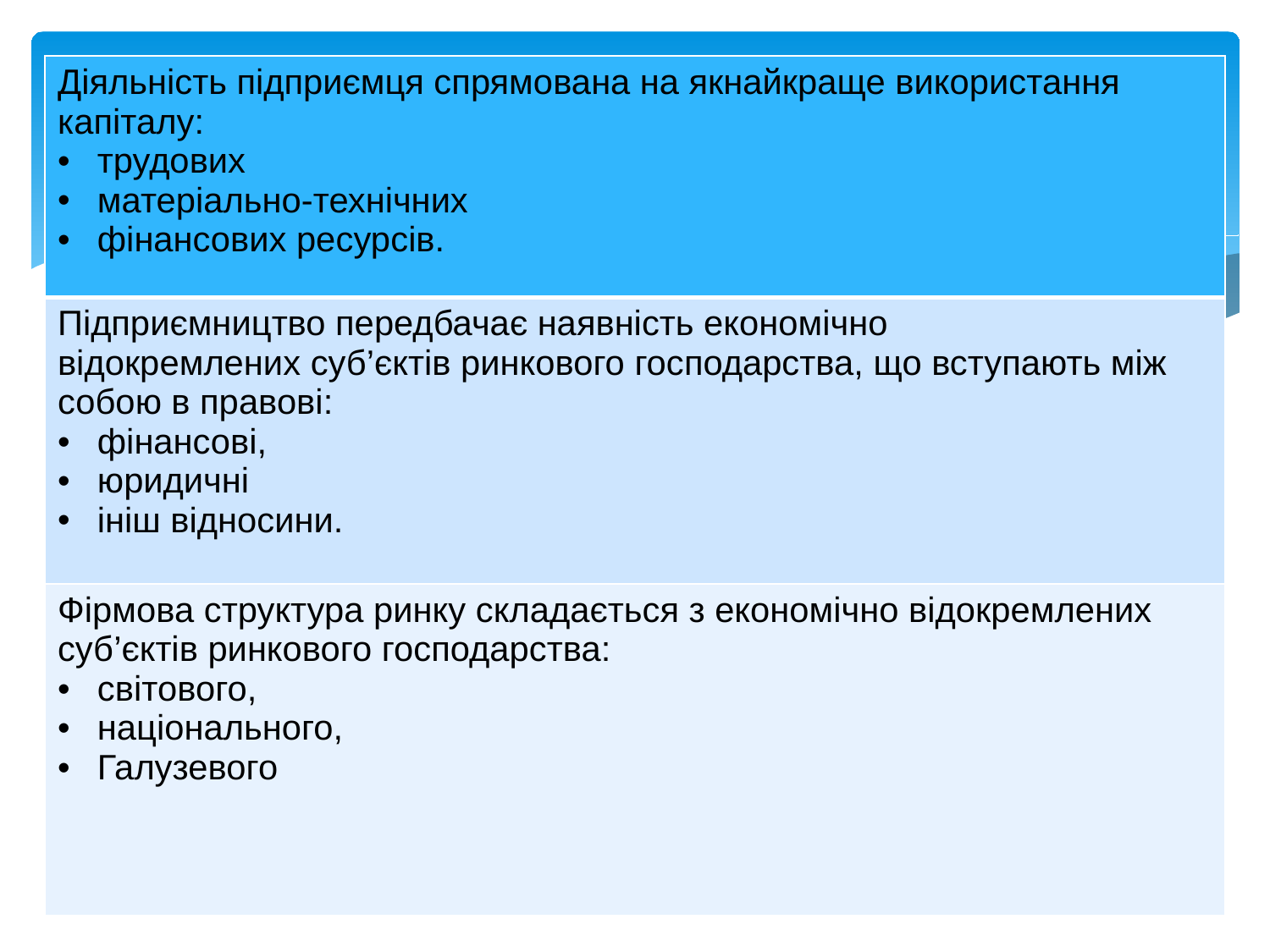

| Діяльність підприємця спрямована на якнайкраще використання капіталу: трудових матеріально-технічних фінансових ресурсів. |
| --- |
| Підприємництво передбачає наявність економічно відокремлених суб’єктів ринкового господарства, що вступають між собою в правові: фінансові, юридичні ініш відносини. |
| Фірмова структура ринку складається з економічно відокремлених суб’єктів ринкового господарства: світового, національного, Галузевого |